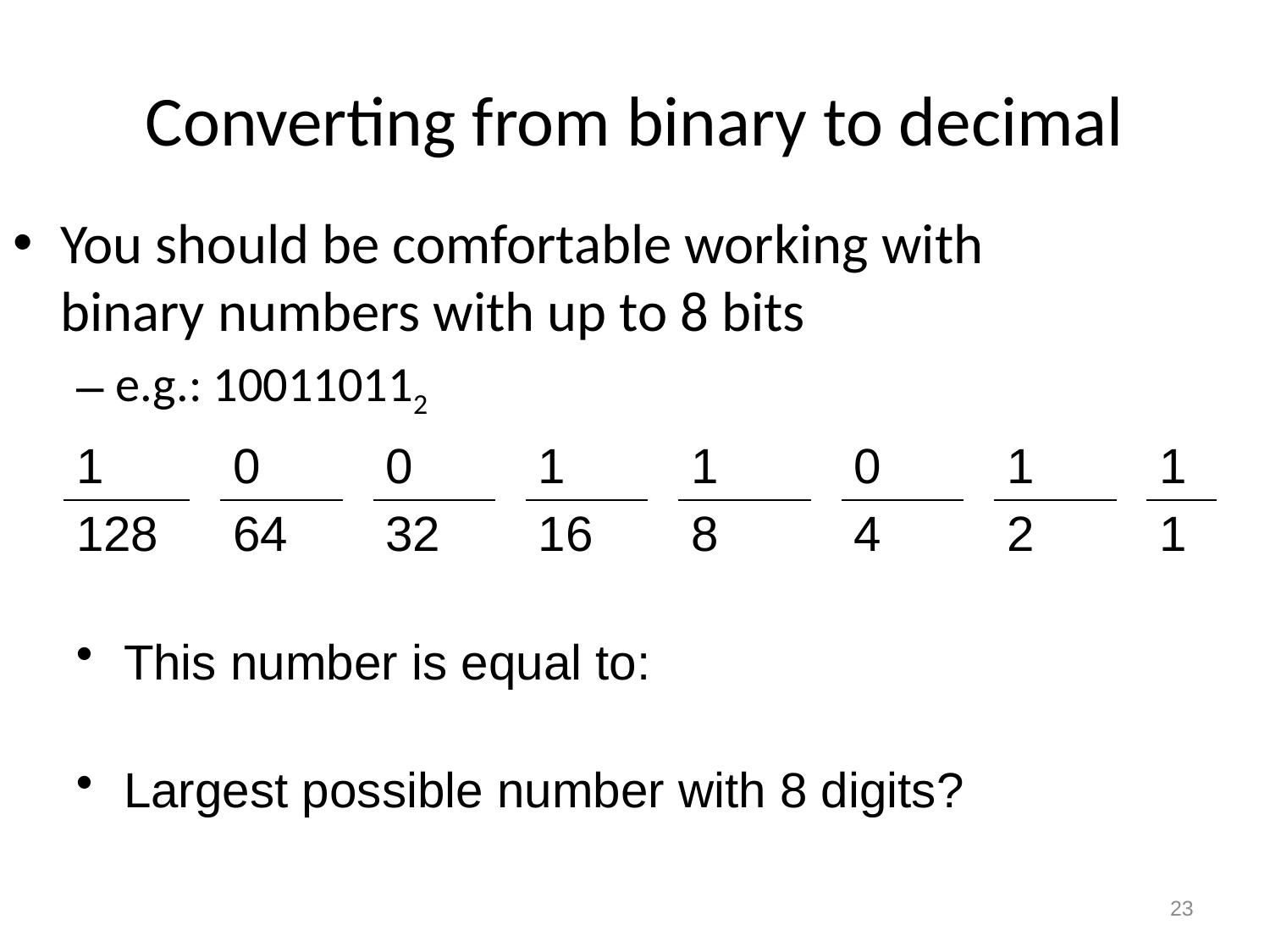

# Converting from binary to decimal
You should be comfortable working with binary numbers with up to 8 bits
e.g.: 100110112
| 1 |  | 0 |  | 0 |  | 1 |  | 1 |  | 0 |  | 1 |  | 1 |
| --- | --- | --- | --- | --- | --- | --- | --- | --- | --- | --- | --- | --- | --- | --- |
| 128 |  | 64 |  | 32 |  | 16 |  | 8 |  | 4 |  | 2 |  | 1 |
This number is equal to:

Largest possible number with 8 digits?
23